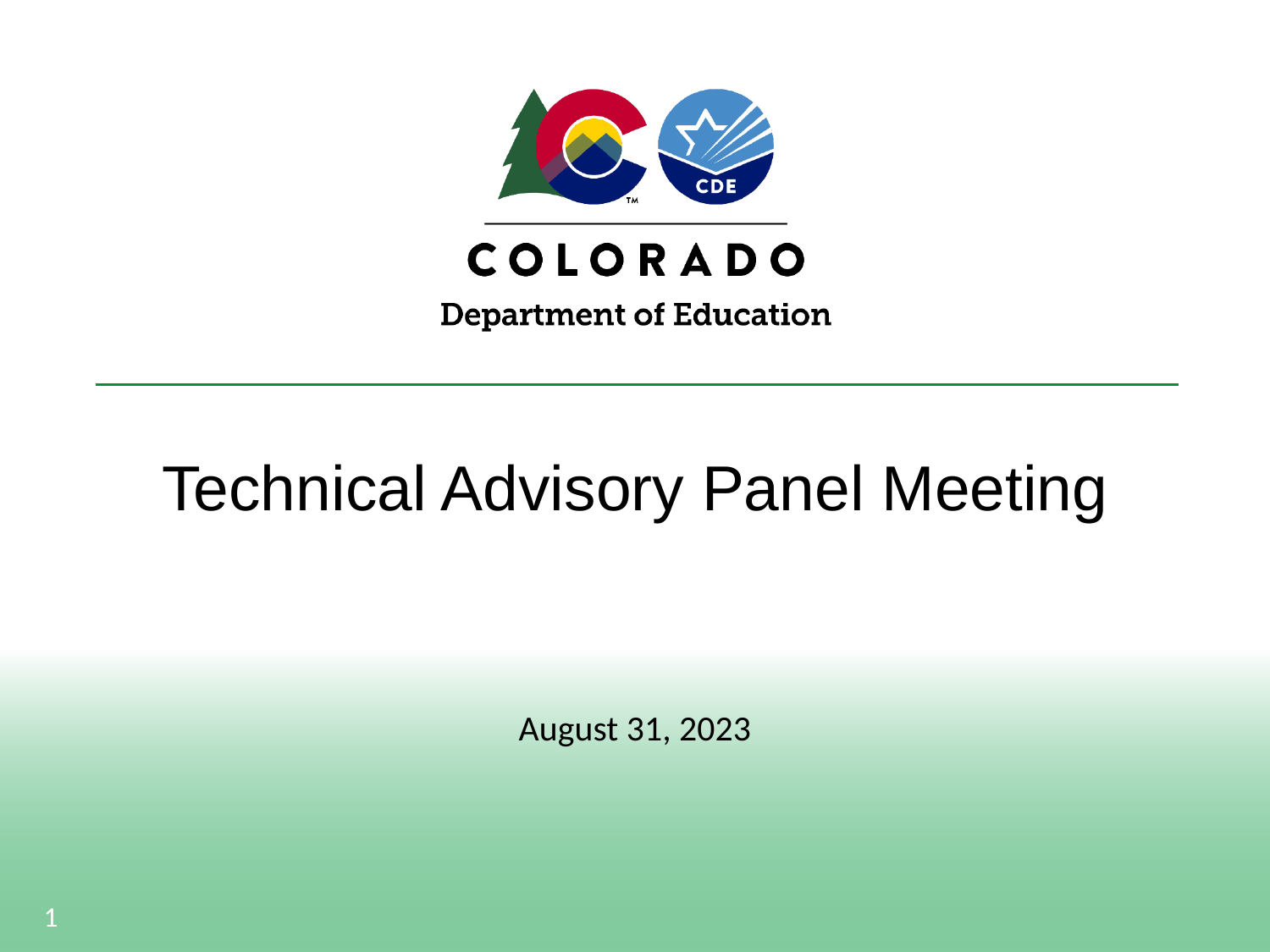

# Technical Advisory Panel Meeting
August 31, 2023
1